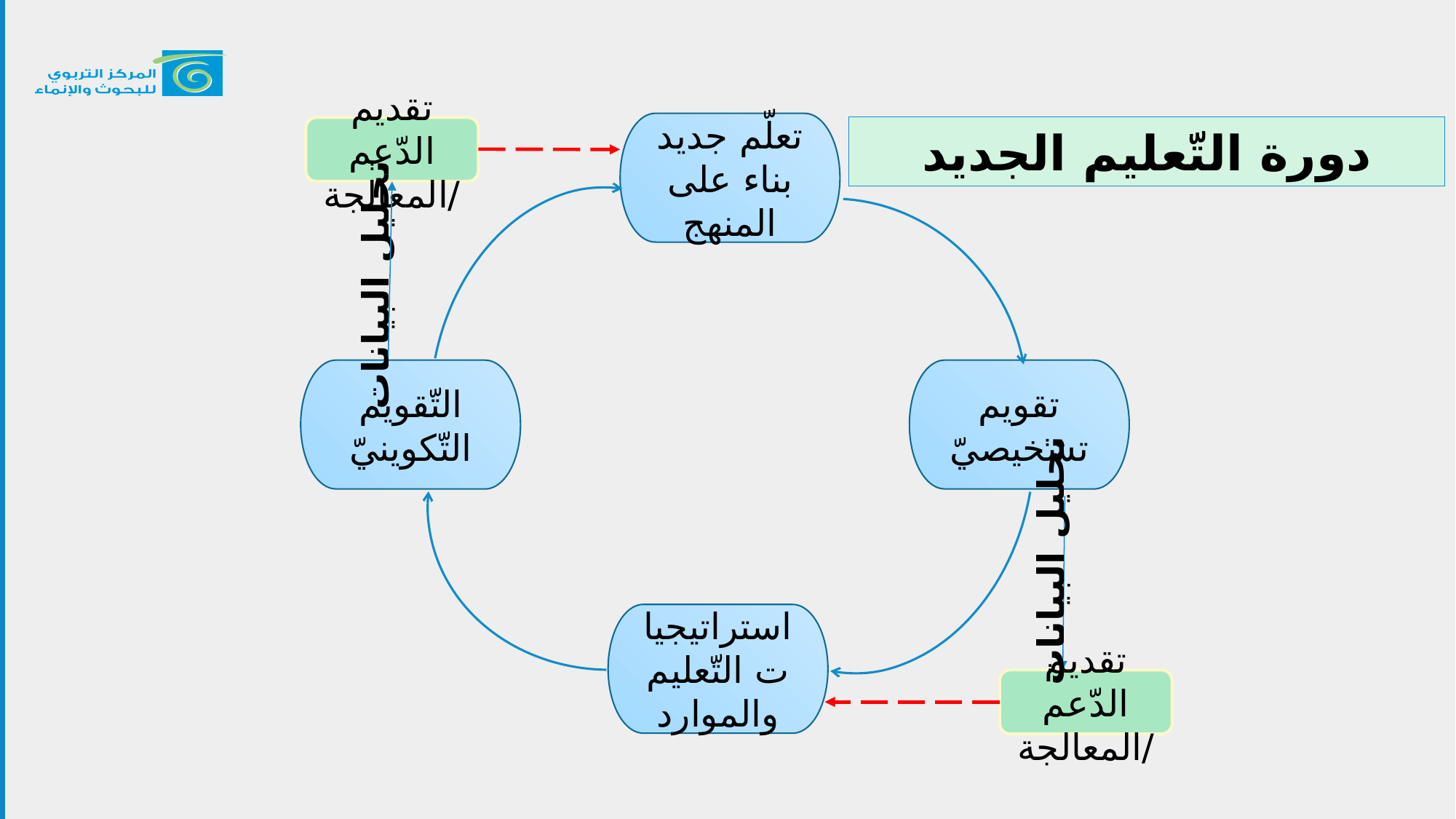

تعلّم جديد بناء على المنهج
دورة التّعليم الجديد
تقديم الدّعم /المعالجة

تحليل البيانات

التّقويم التّكوينيّ
تقويم تشخيصيّ
تحليل البيانات
استراتيجيات التّعليم والموارد
تقديم الدّعم /المعالجة